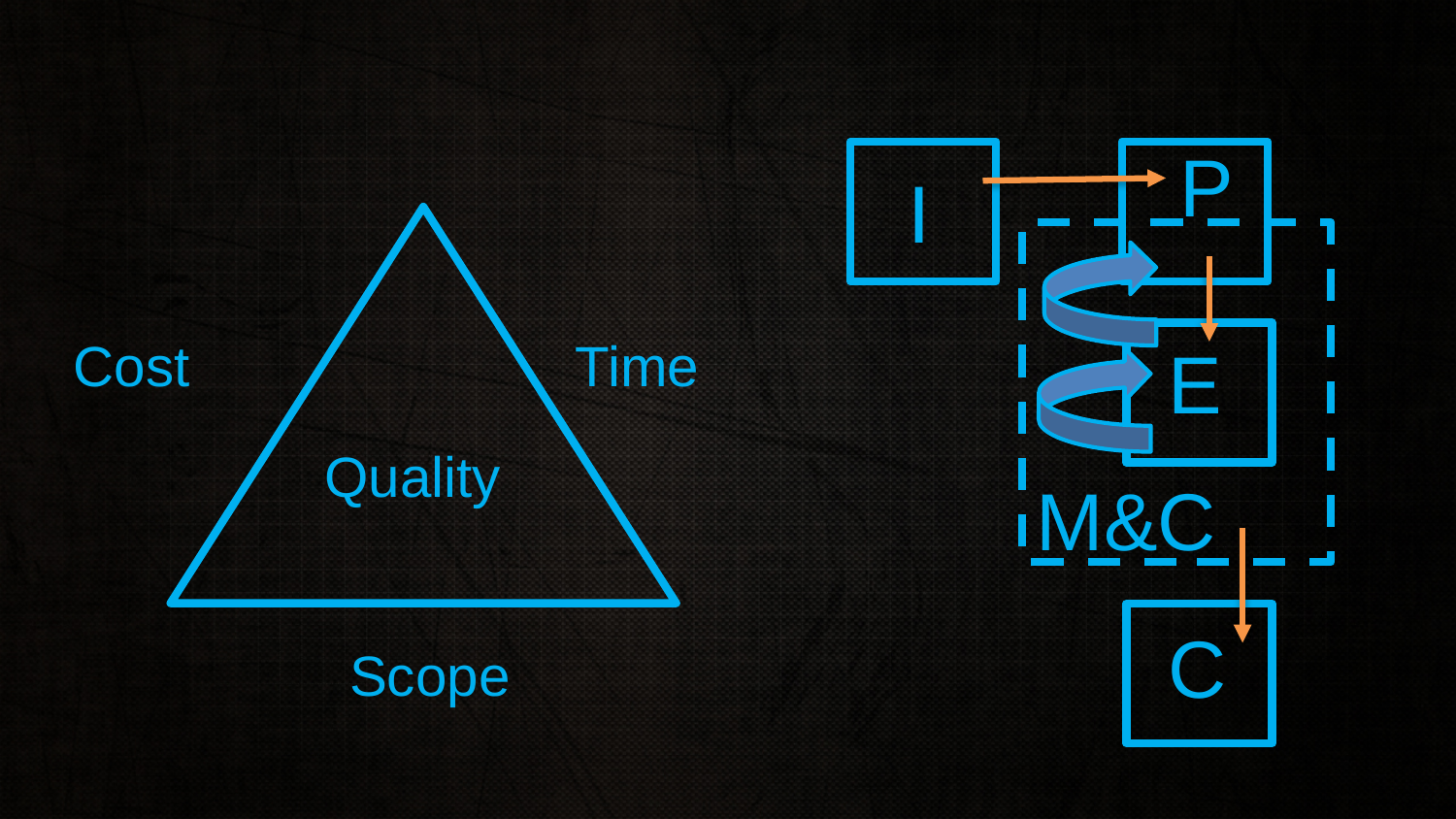

P

I

Cost
Time

E

Quality
M&C

C
Scope